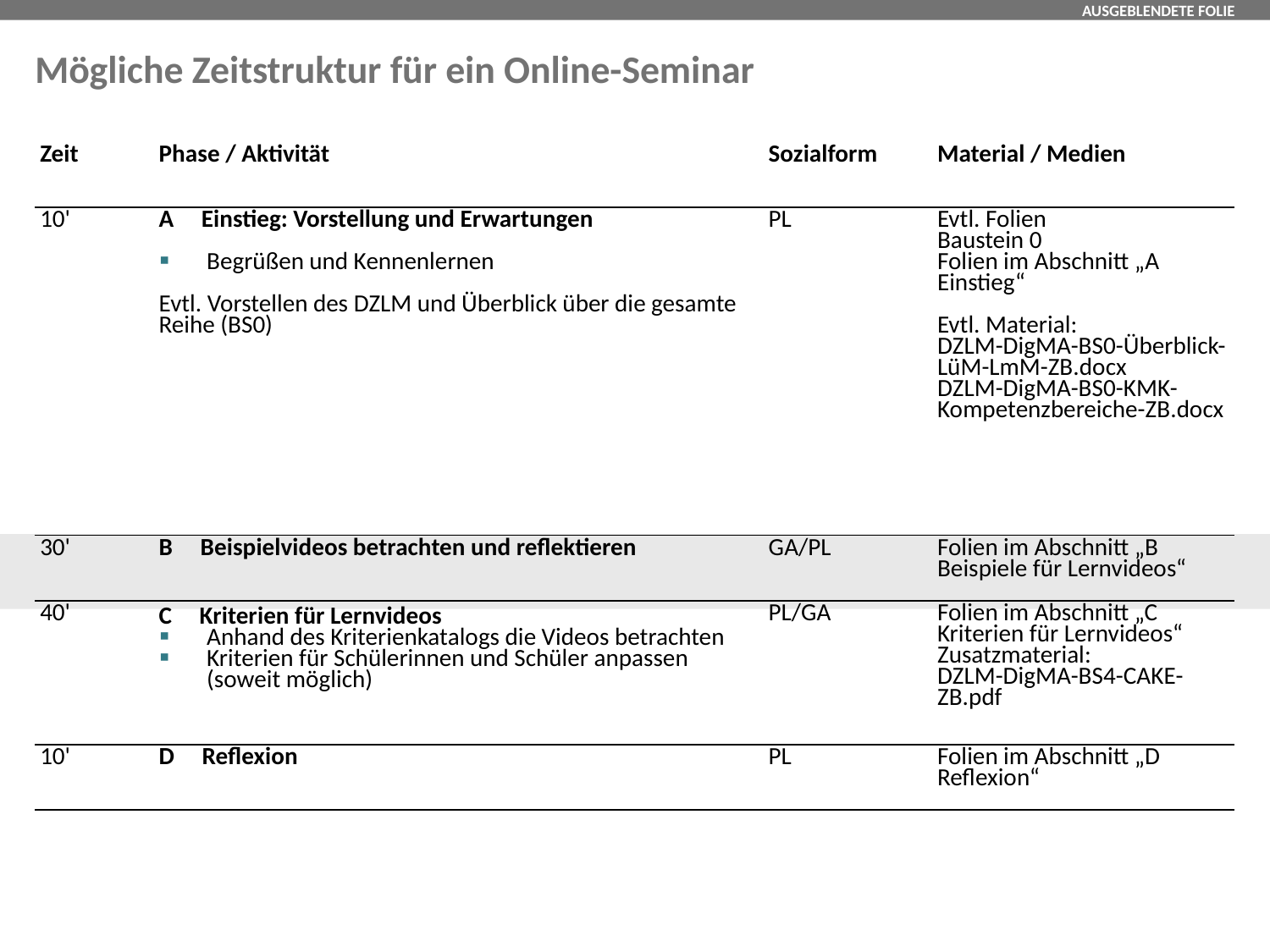

# Mögliche Zeitstruktur für ein Online-Seminar
| Zeit | Phase / Aktivität | Sozialform | Material / Medien |
| --- | --- | --- | --- |
| 10' | A Einstieg: Vorstellung und Erwartungen   Begrüßen und Kennenlernen   Evtl. Vorstellen des DZLM und Überblick über die gesamte Reihe (BS0) | PL | Evtl. Folien Baustein 0 Folien im Abschnitt „A Einstieg“   Evtl. Material: DZLM-DigMA-BS0-Überblick-LüM-LmM-ZB.docx DZLM-DigMA-BS0-KMK-Kompetenzbereiche-ZB.docx |
| 30' | B Beispielvideos betrachten und reflektieren | GA/PL | Folien im Abschnitt „B Beispiele für Lernvideos“ |
| 40' | C Kriterien für Lernvideos Anhand des Kriterienkatalogs die Videos betrachten Kriterien für Schülerinnen und Schüler anpassen (soweit möglich) | PL/GA | Folien im Abschnitt „C Kriterien für Lernvideos“ Zusatzmaterial: DZLM-DigMA-BS4-CAKE-ZB.pdf |
| 10' | D Reflexion | PL | Folien im Abschnitt „D Reflexion“ |